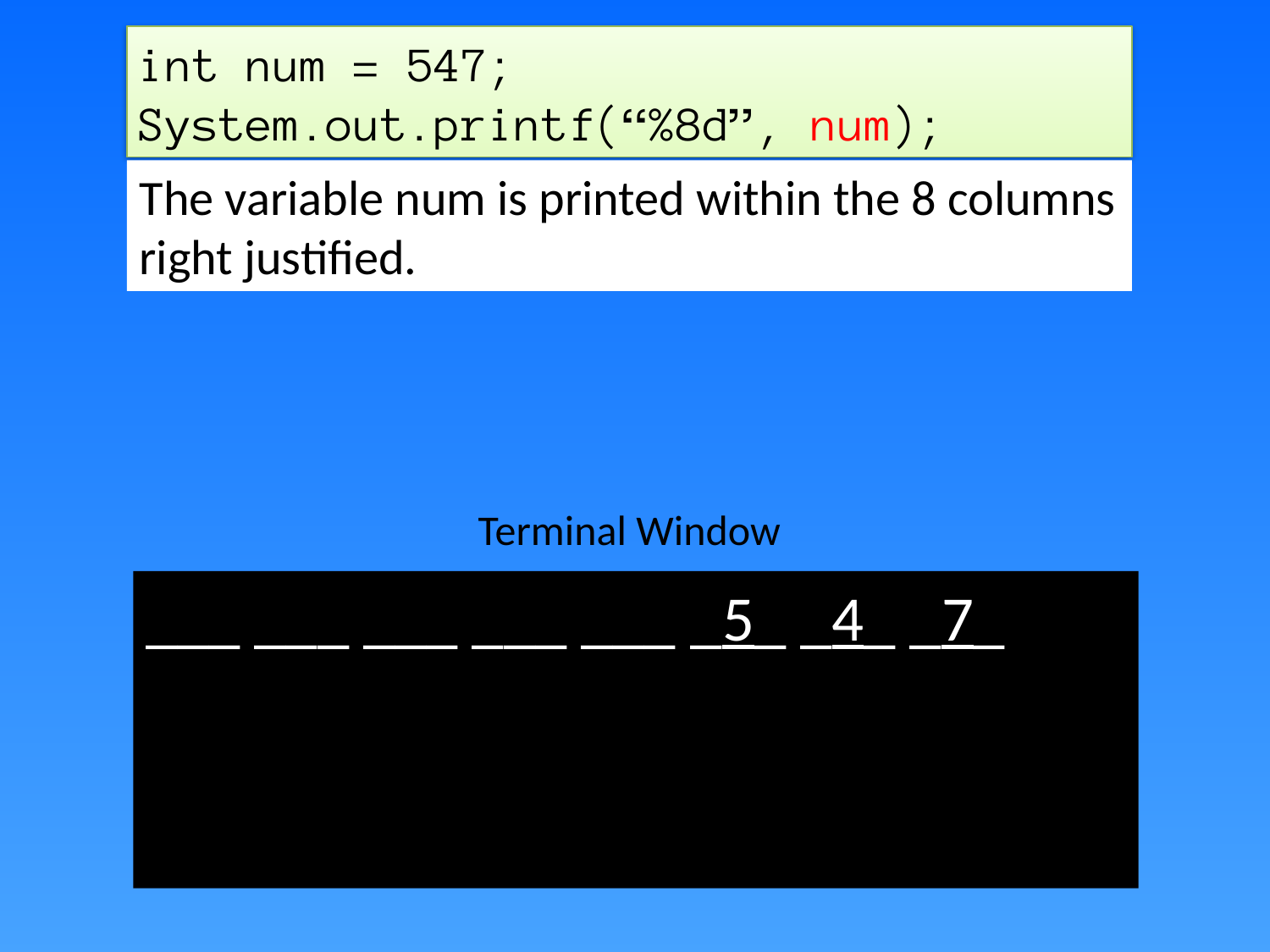

int num = 547;
System.out.printf(“%8d”, num);
The variable num is printed within the 8 columns right justified.
Terminal Window
___ ___ ___ ___ ___ _5_ _4_ _7_

F

g